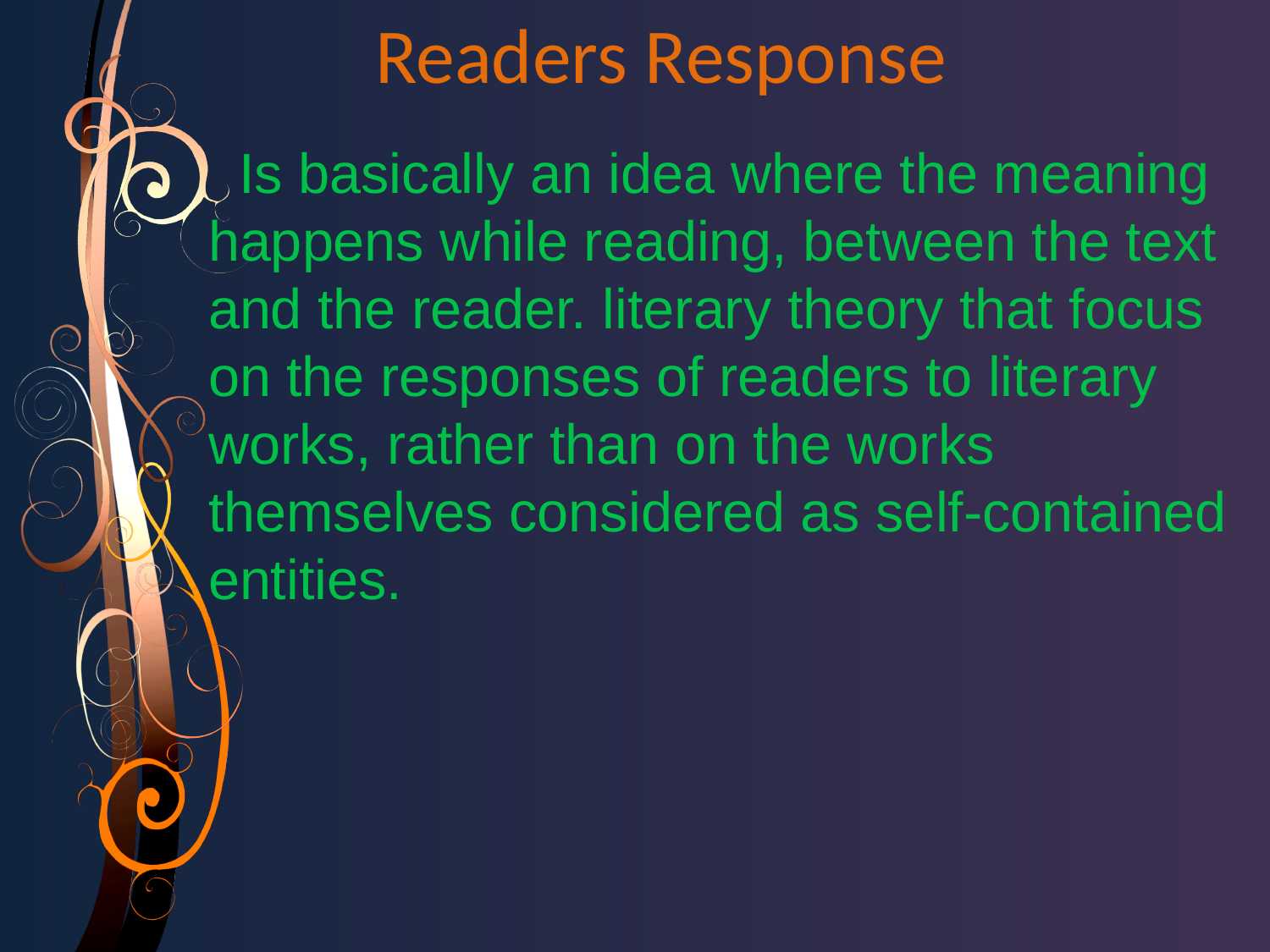

Readers Response

     Is basically an idea where the meaning happens while reading, between the text and the reader. literary theory that focus on the responses of readers to literary works, rather than on the works themselves considered as self‐contained entities.